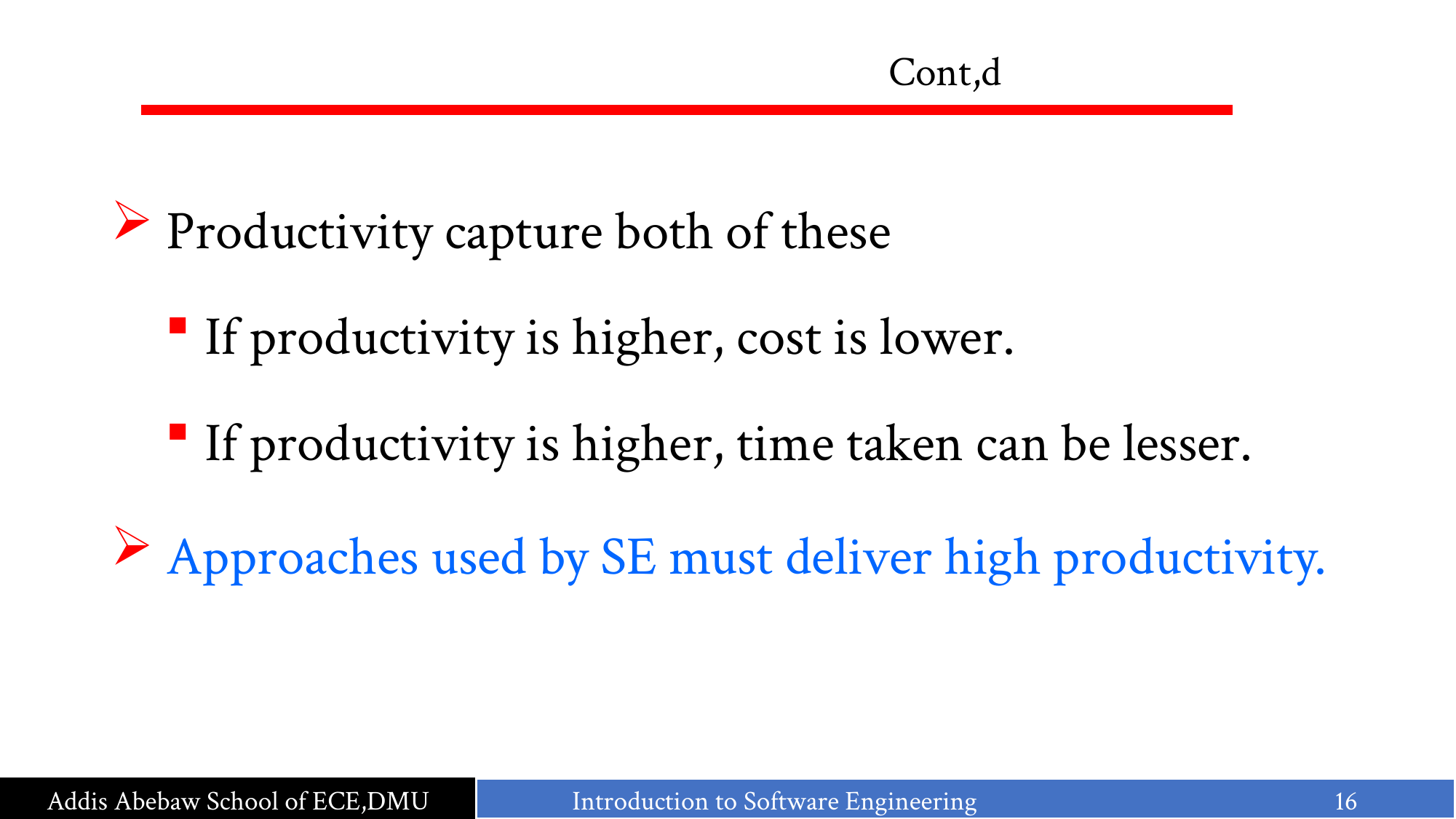

# Cont,d
 Productivity capture both of these
 If productivity is higher, cost is lower.
 If productivity is higher, time taken can be lesser.
 Approaches used by SE must deliver high productivity.

Addis Abebaw School of ECE,DMU
Introduction to Software Engineering                                                          16